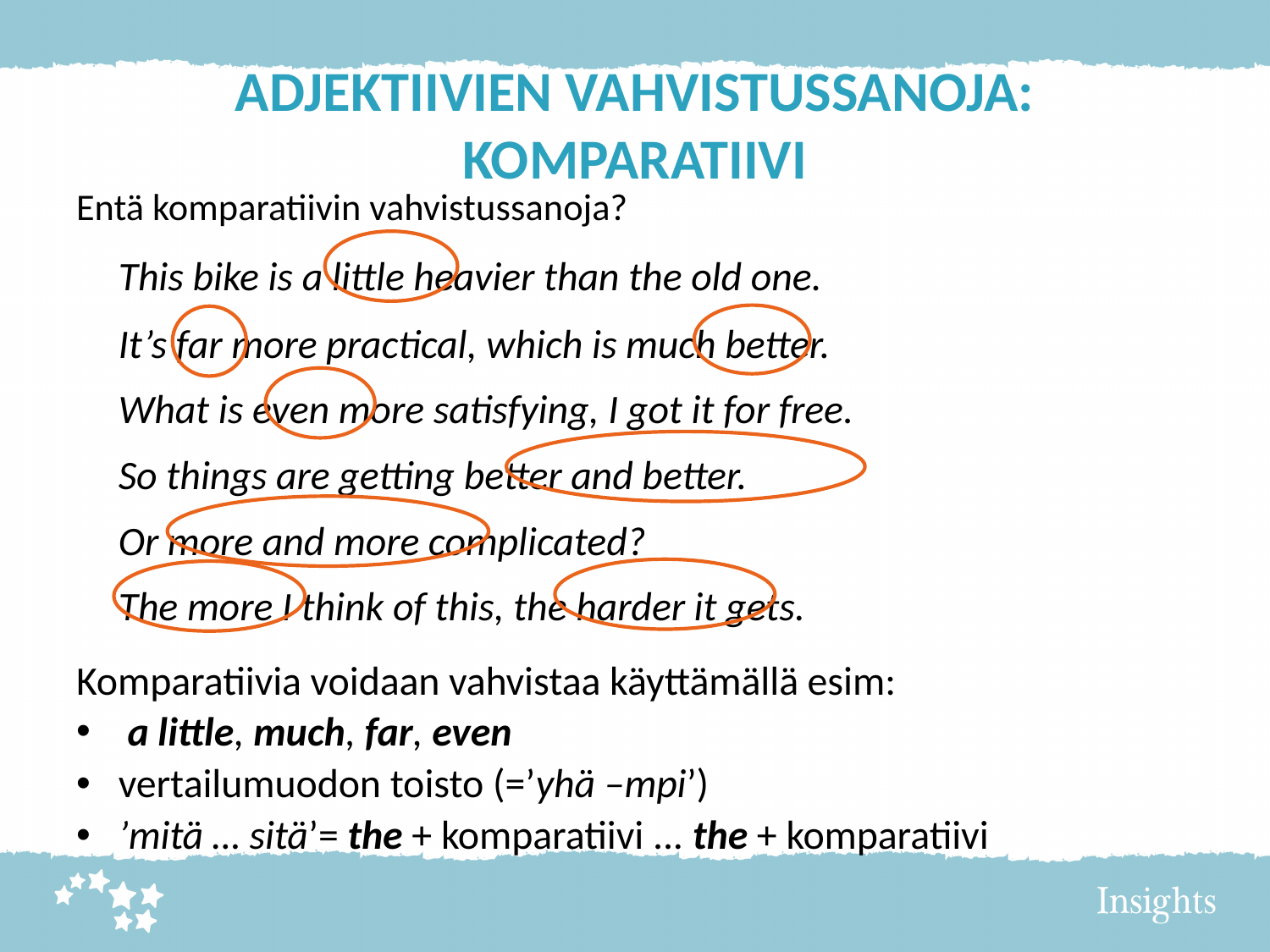

# ADJEKTIIVIEN VAHVISTUSSANOJA: KOMPARATIIVI
Entä komparatiivin vahvistussanoja?
	This bike is a little heavier than the old one.
	It’s far more practical, which is much better.
	What is even more satisfying, I got it for free.
	So things are getting better and better.
	Or more and more complicated?
	The more I think of this, the harder it gets.
Komparatiivia voidaan vahvistaa käyttämällä esim:
 a little, much, far, even
vertailumuodon toisto (=’yhä –mpi’)
’mitä … sitä’= the + komparatiivi ... the + komparatiivi